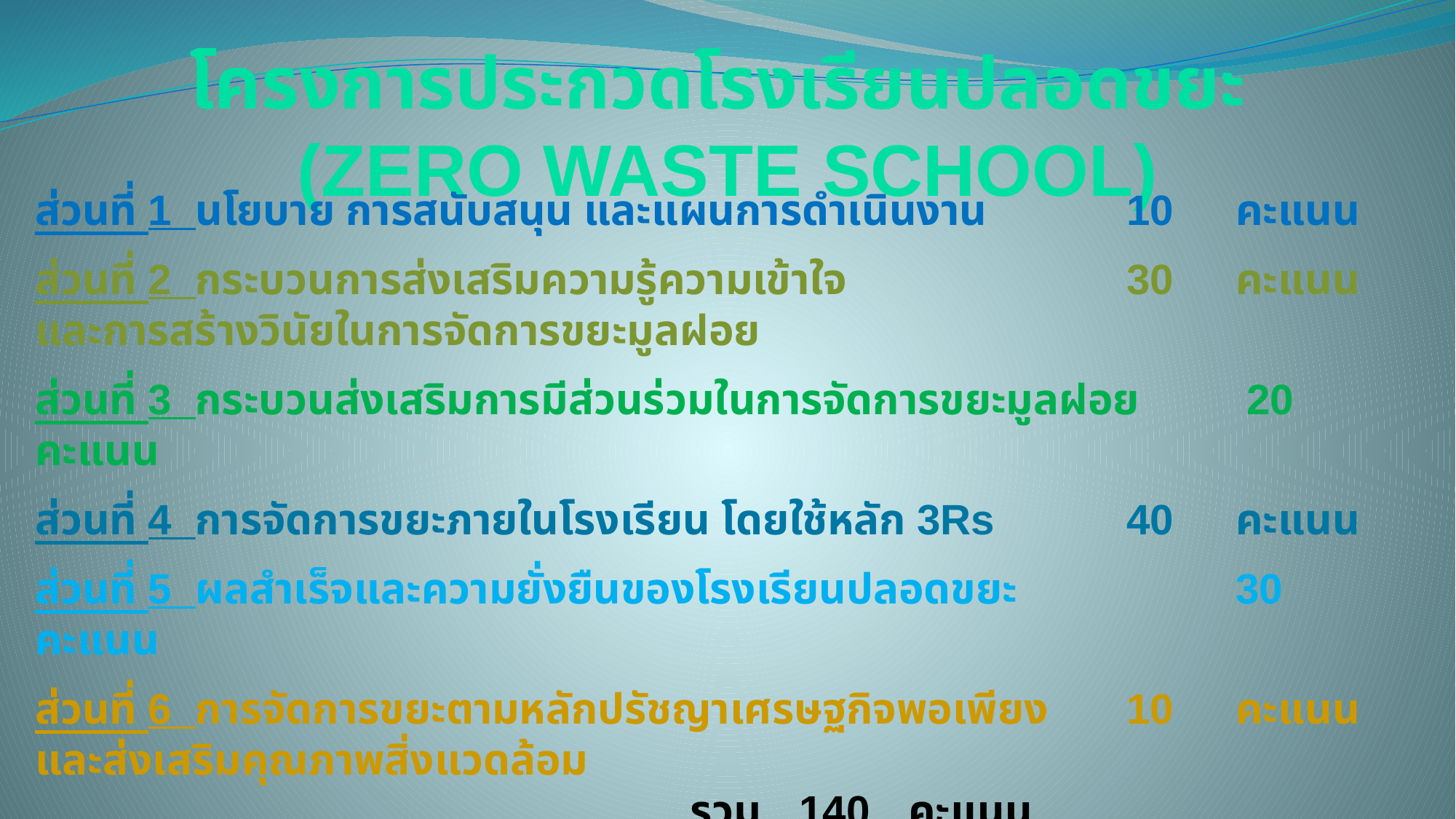

โครงการประกวดโรงเรียนปลอดขยะ
(Zero Waste School)
ส่วนที่ 1  นโยบาย การสนับสนุน และแผนการดำเนินงาน		10 	คะแนน

ส่วนที่ 2  กระบวนการส่งเสริมความรู้ความเข้าใจ			30 	คะแนน
และการสร้างวินัยในการจัดการขยะมูลฝอย

ส่วนที่ 3  กระบวนส่งเสริมการมีส่วนร่วมในการจัดการขยะมูลฝอย	 20 	คะแนน

ส่วนที่ 4  การจัดการขยะภายในโรงเรียน โดยใช้หลัก 3Rs		40 	คะแนน

ส่วนที่ 5  ผลสำเร็จและความยั่งยืนของโรงเรียนปลอดขยะ		30 	คะแนน

ส่วนที่ 6  การจัดการขยะตามหลักปรัชญาเศรษฐกิจพอเพียง	10 	คะแนน
และส่งเสริมคุณภาพสิ่งแวดล้อม
 						รวม	140 	คะแนน